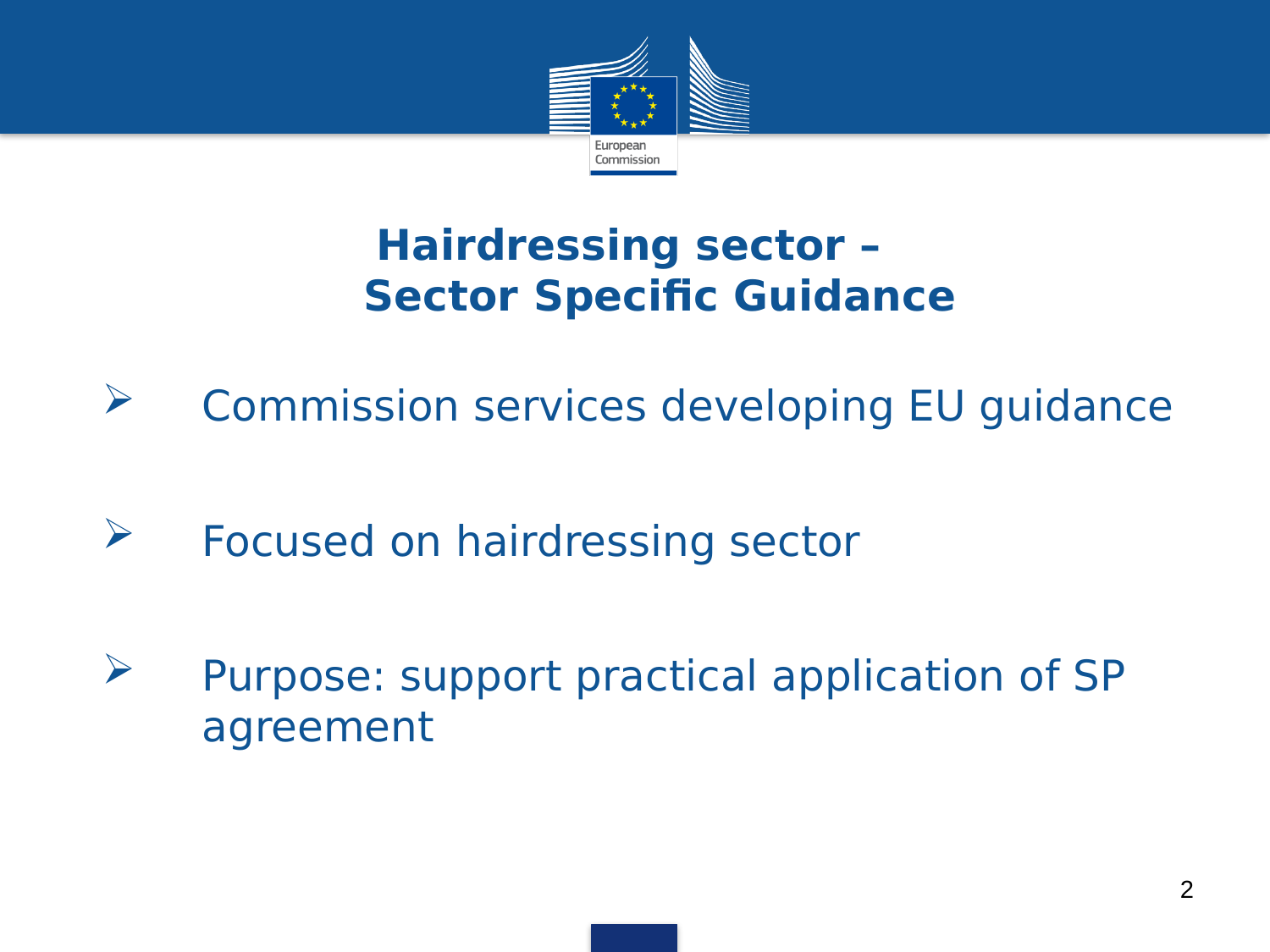

#
Hairdressing sector –
Sector Specific Guidance

Commission services developing EU guidance

Focused on hairdressing sector

Purpose: support practical application of SP agreement

2